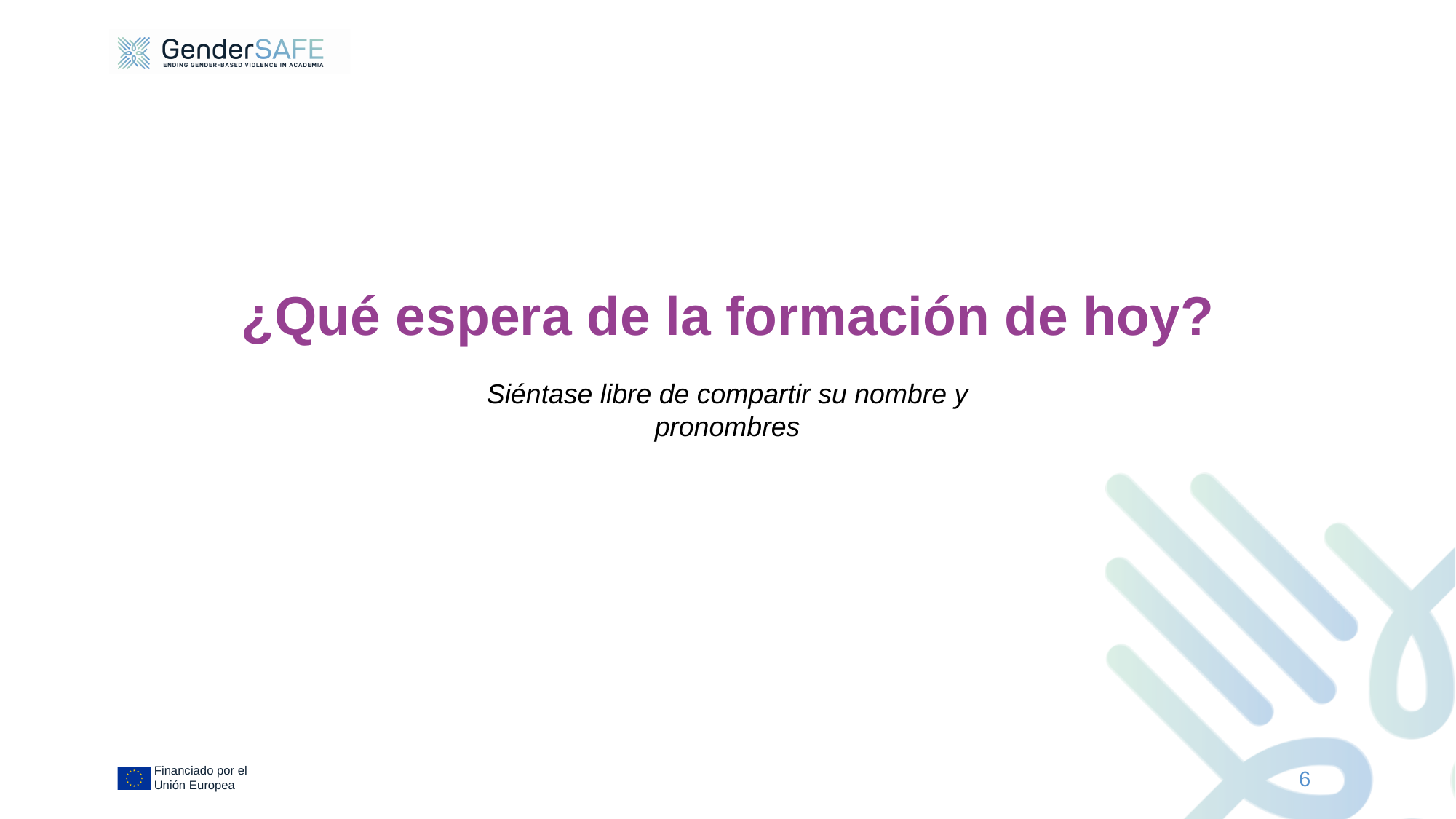

¿Qué espera de la formación de hoy?
Siéntase libre de compartir su nombre y pronombres
6